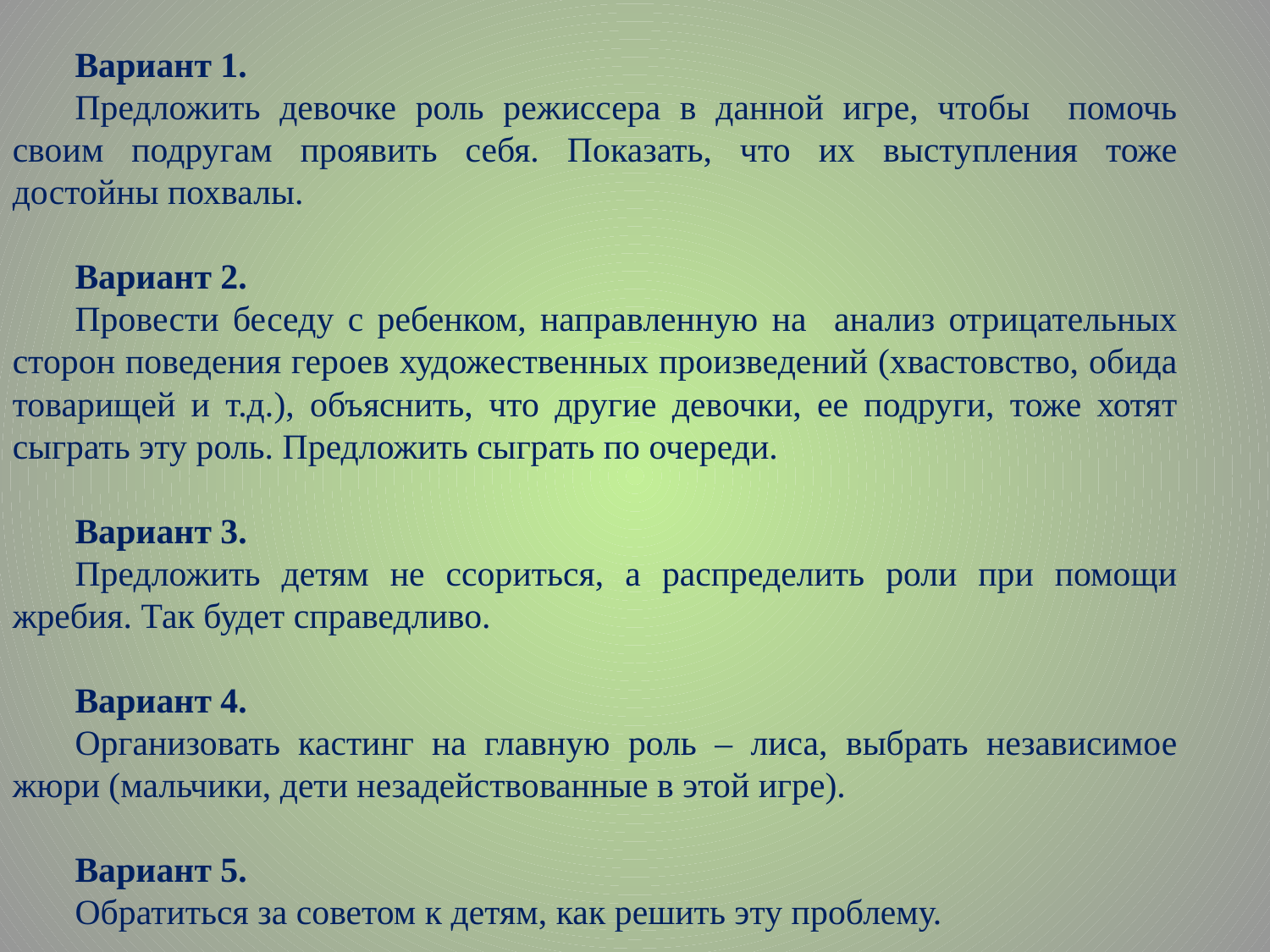

Вариант 1.
Предложить девочке роль режиссера в данной игре, чтобы  помочь своим подругам проявить себя. Показать, что их выступления тоже достойны похвалы.

Вариант 2.
Провести беседу с ребенком, направленную на  анализ отрицательных сторон поведения героев художественных произведений (хвастовство, обида товарищей и т.д.), объяснить, что другие девочки, ее подруги, тоже хотят сыграть эту роль. Предложить сыграть по очереди.

Вариант 3.
Предложить детям не ссориться, а распределить роли при помощи жребия. Так будет справедливо.

Вариант 4.
Организовать кастинг на главную роль – лиса, выбрать независимое жюри (мальчики, дети незадействованные в этой игре).

Вариант 5.
Обратиться за советом к детям, как решить эту проблему.